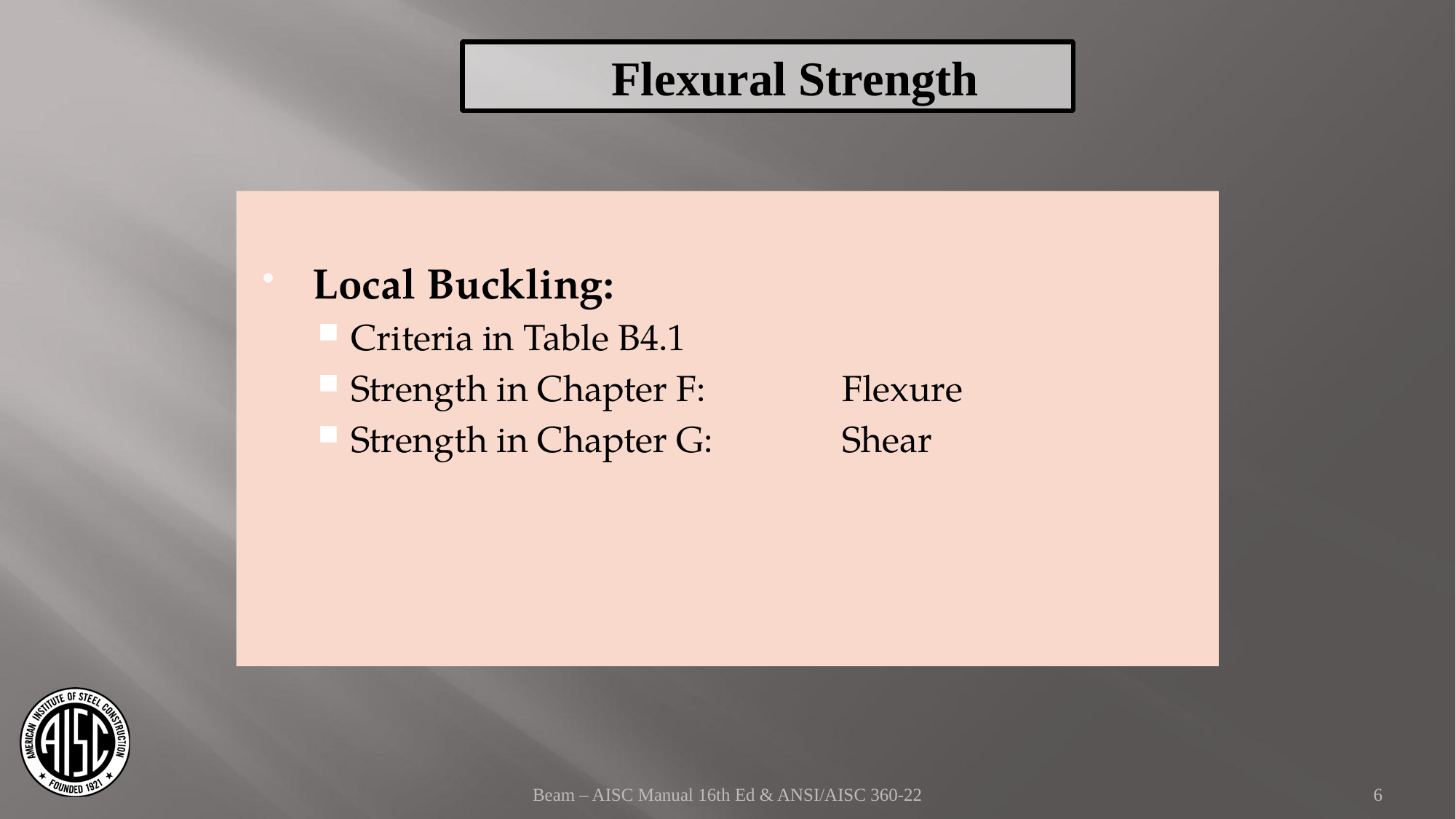

Flexural Strength

Local Buckling:
Criteria in Table B4.1
Strength in Chapter F: 	Flexure
Strength in Chapter G: 	Shear

Beam – AISC Manual 16th Ed & ANSI/AISC 360-22
6